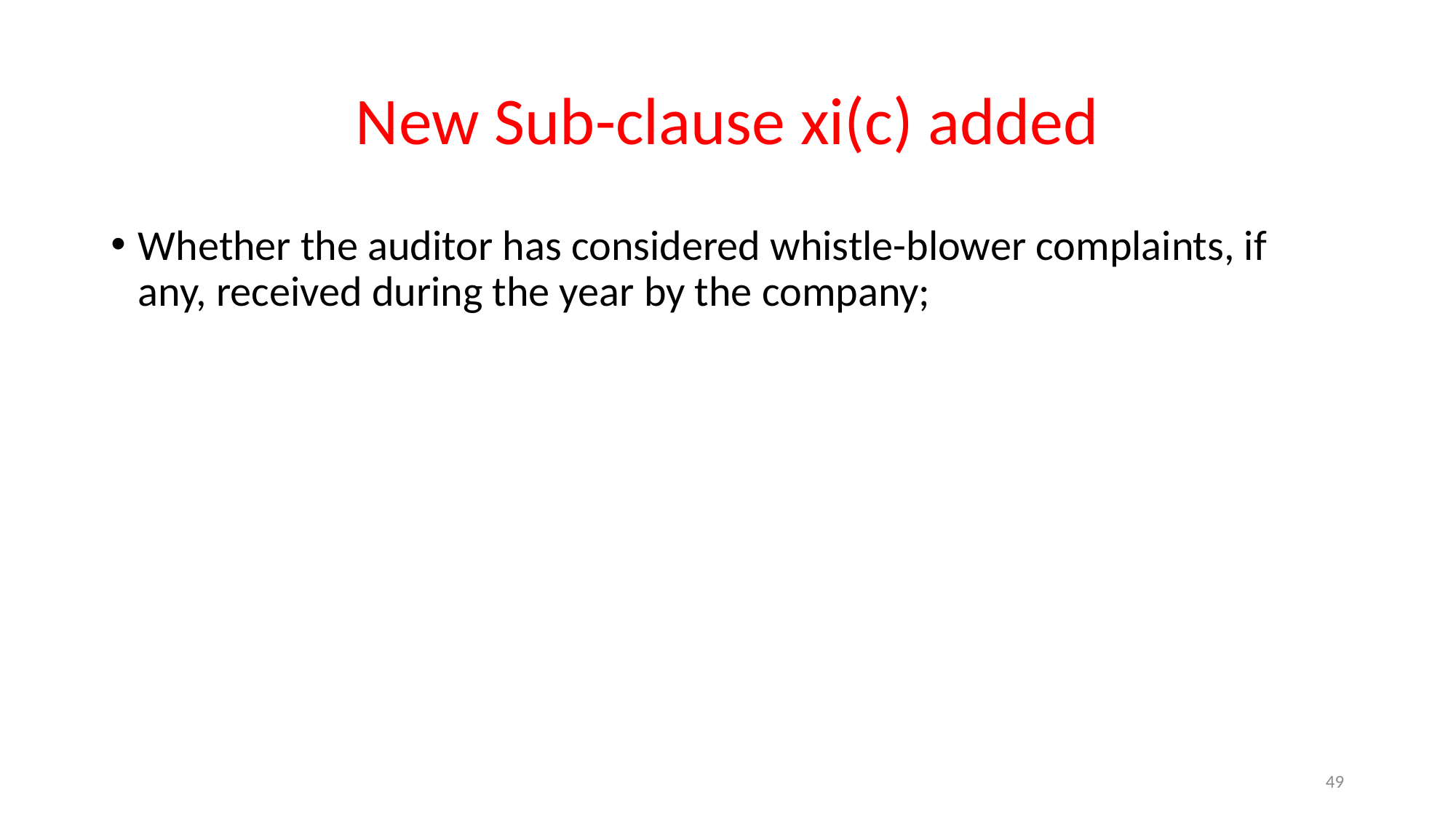

# New Sub-clause xi(c) added
Whether the auditor has considered whistle-blower complaints, if any, received during the year by the company;
49